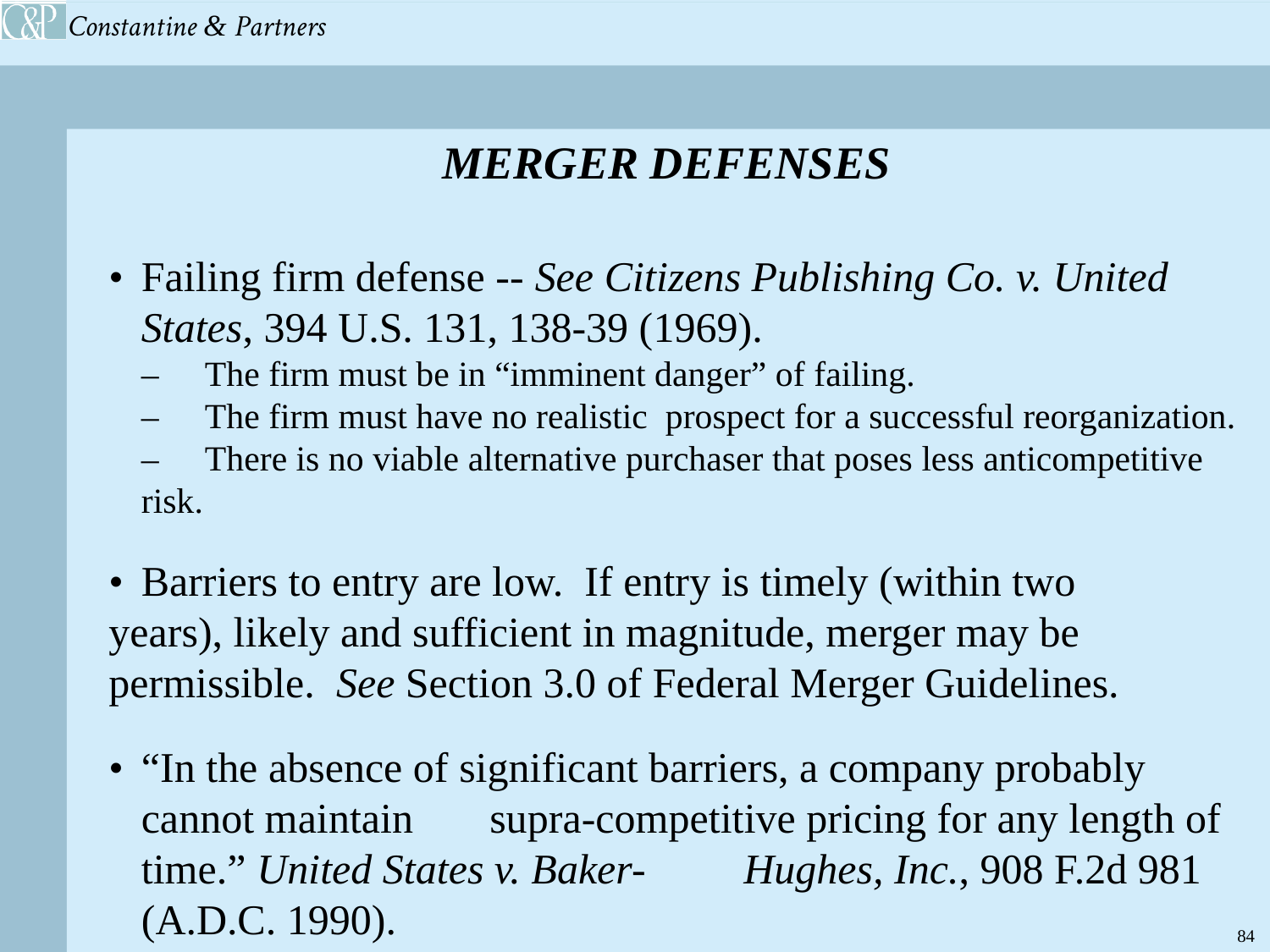

MERGER DEFENSES
• 	Failing firm defense -- See Citizens Publishing Co. v. United 		States, 394 U.S. 131, 138-39 (1969).
	– 	The firm must be in “imminent danger” of failing.
	– 	The firm must have no realistic  prospect for a successful reorganization.
	– 	There is no viable alternative purchaser that poses less anticompetitive 		risk.

• 	Barriers to entry are low.  If entry is timely (within two 		years), likely and sufficient in magnitude, merger may be 		permissible.  See Section 3.0 of Federal Merger Guidelines.

• 	“In the absence of significant barriers, a company probably 		cannot maintain 	supra-competitive pricing for any length of 		time.” United States v. Baker-	Hughes, Inc., 908 F.2d 981 		(A.D.C. 1990).